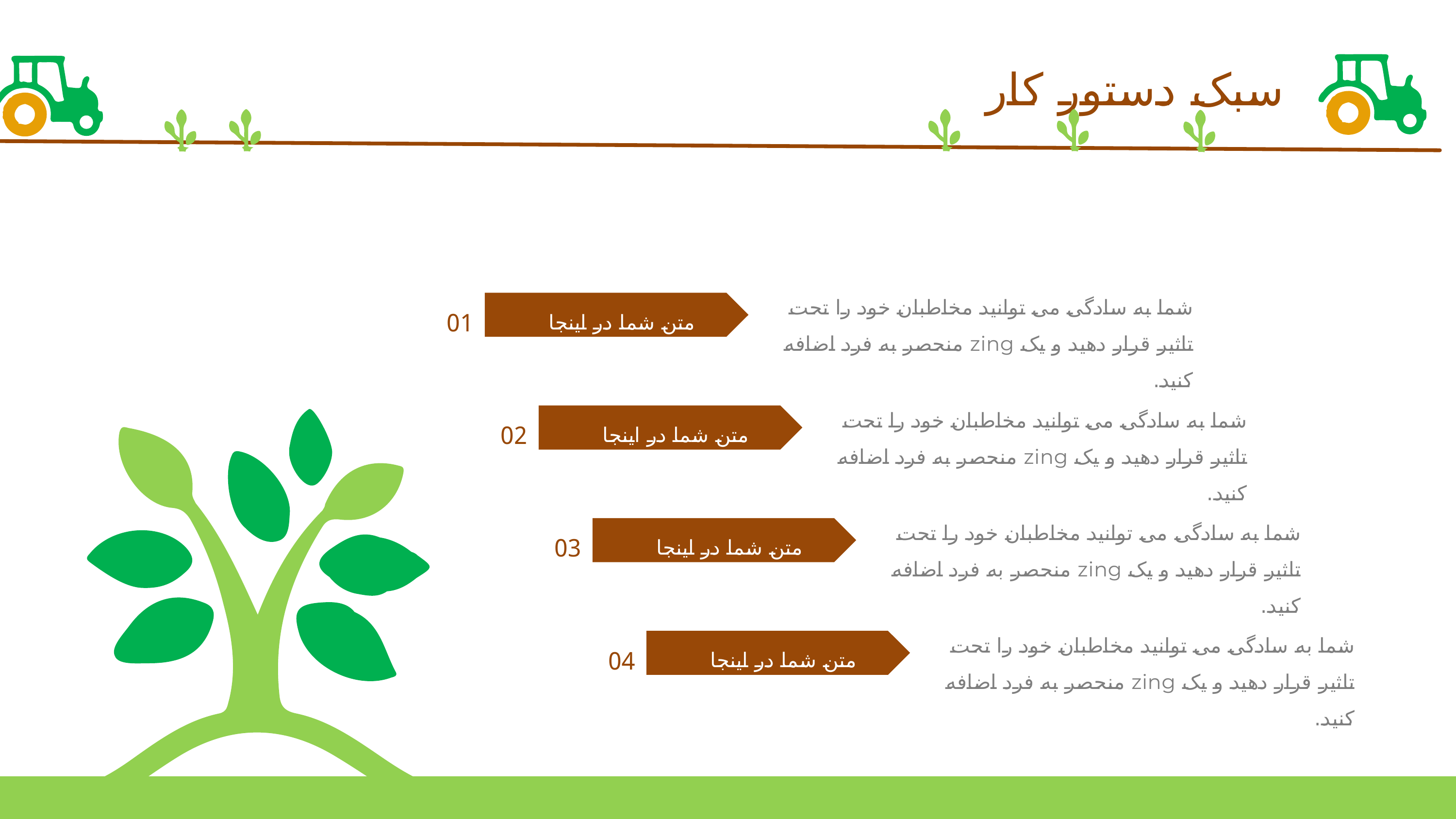

سبک دستور کار

شما به سادگی می توانید مخاطبان خود را تحت تاثیر قرار دهید و یک zing منحصر به فرد اضافه کنید.
01

متن شما در اینجا

شما به سادگی می توانید مخاطبان خود را تحت تاثیر قرار دهید و یک zing منحصر به فرد اضافه کنید.
02

متن شما در اینجا

شما به سادگی می توانید مخاطبان خود را تحت تاثیر قرار دهید و یک zing منحصر به فرد اضافه کنید.
03

متن شما در اینجا

شما به سادگی می توانید مخاطبان خود را تحت تاثیر قرار دهید و یک zing منحصر به فرد اضافه کنید.
04

متن شما در اینجا